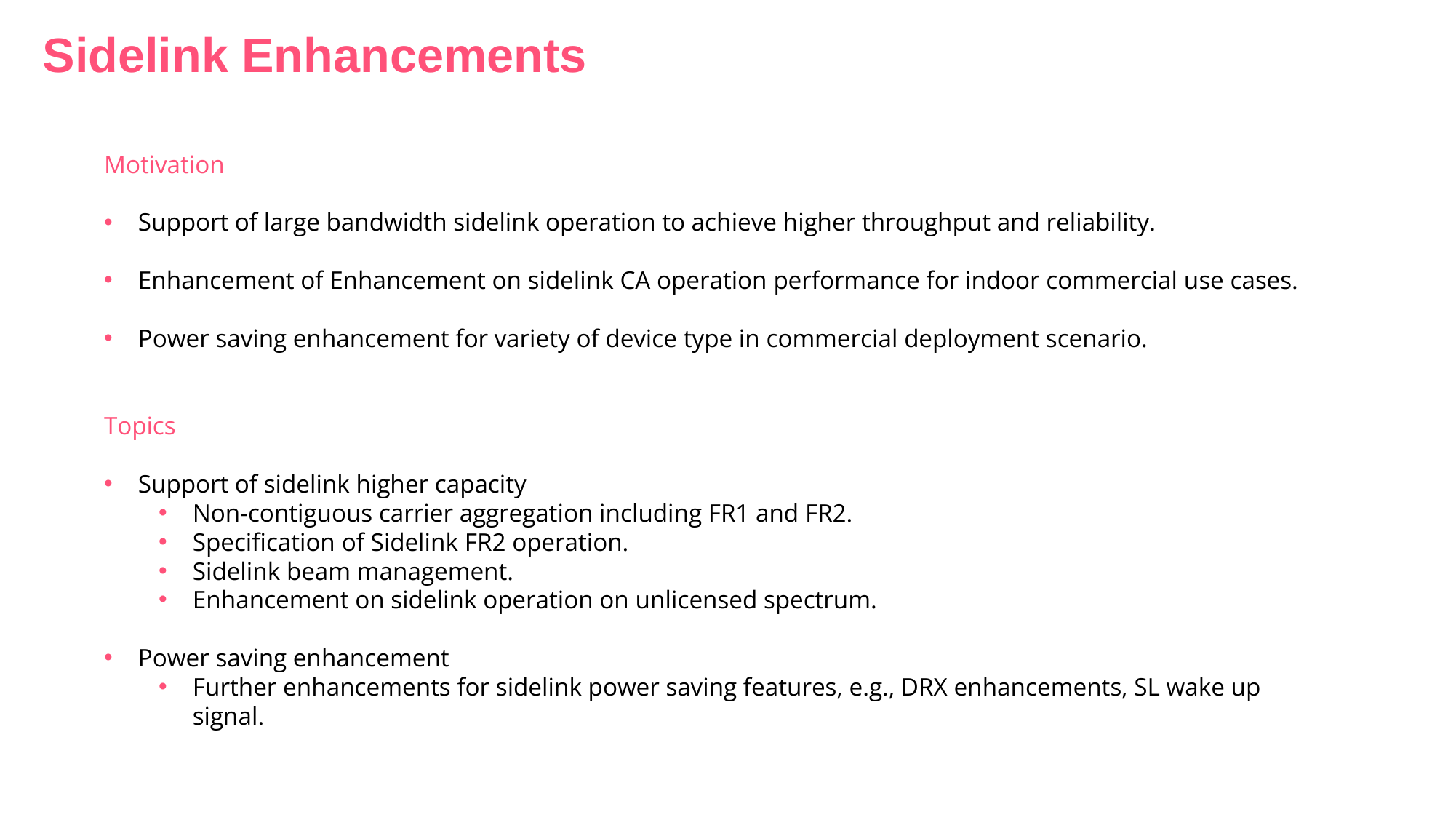

# Sidelink Enhancements
Motivation

Support of large bandwidth sidelink operation to achieve higher throughput and reliability.

Enhancement of Enhancement on sidelink CA operation performance for indoor commercial use cases.

Power saving enhancement for variety of device type in commercial deployment scenario.

Topics

Support of sidelink higher capacity
Non-contiguous carrier aggregation including FR1 and FR2.
Specification of Sidelink FR2 operation.
Sidelink beam management.
Enhancement on sidelink operation on unlicensed spectrum.

Power saving enhancement
Further enhancements for sidelink power saving features, e.g., DRX enhancements, SL wake up signal.